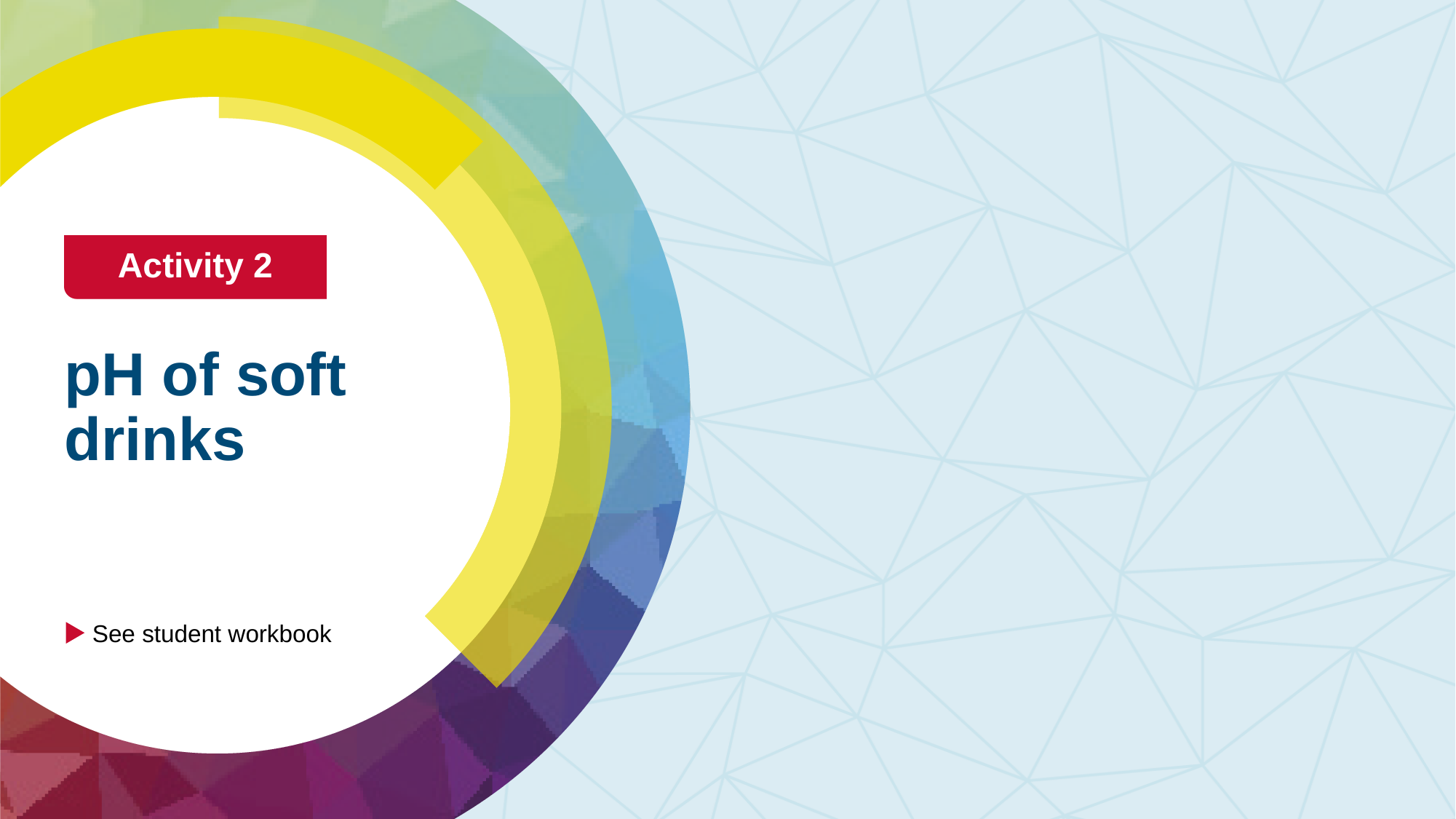

Activity 2
# pH of soft drinks
See student workbook